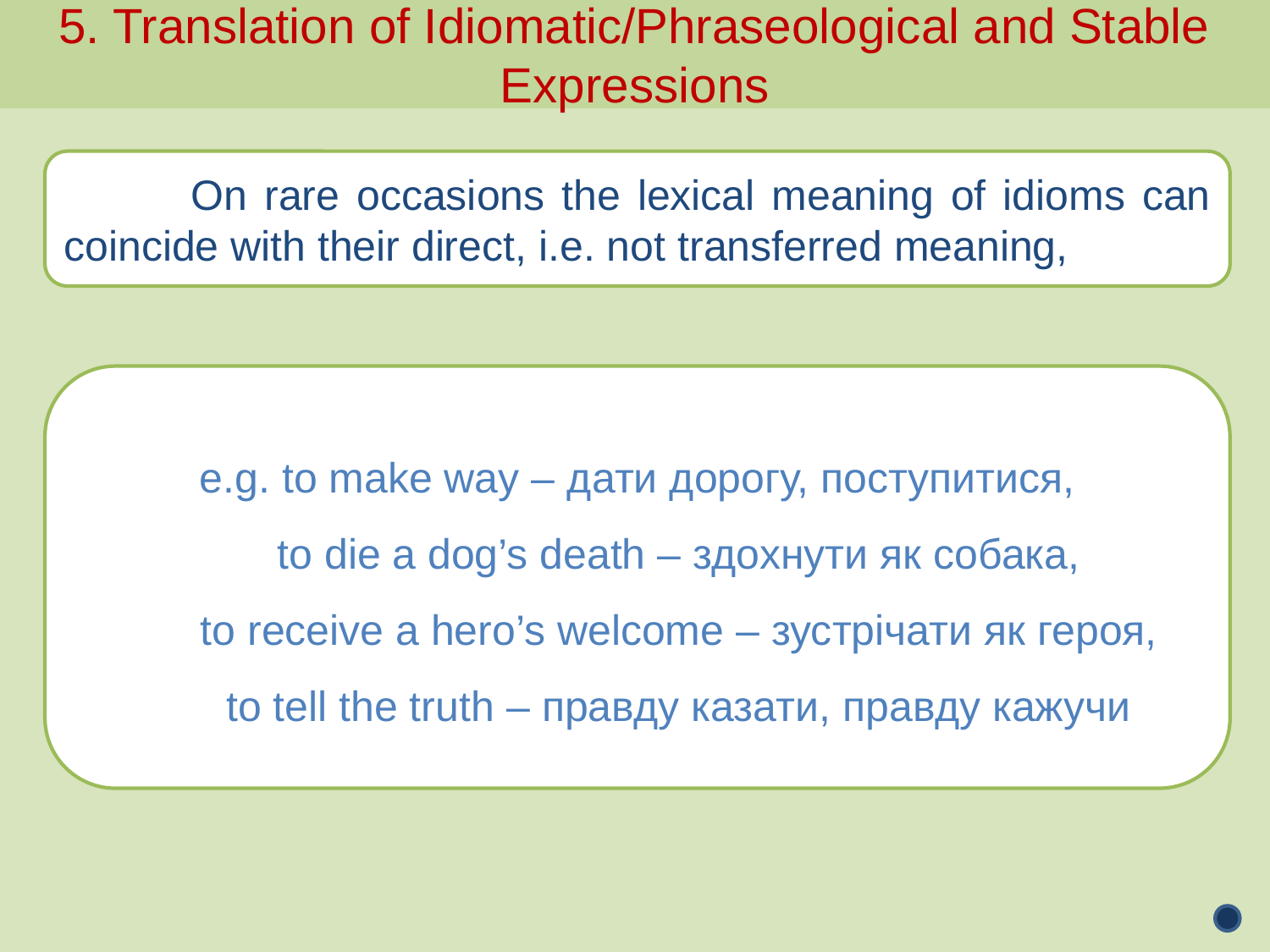

5. Translation of Idiomatic/Phraseological and Stable Expressions
	On rare occasions the lexical meaning of idioms can coincide with their direct, i.e. not transferred meaning,
e.g. to make way – дати дорогу, поступитися,
       to die a dog’s death – здохнути як собака,
       to receive a hero’s welcome – зустрічати як героя,
       to tell the truth – правду казати, правду кажучи